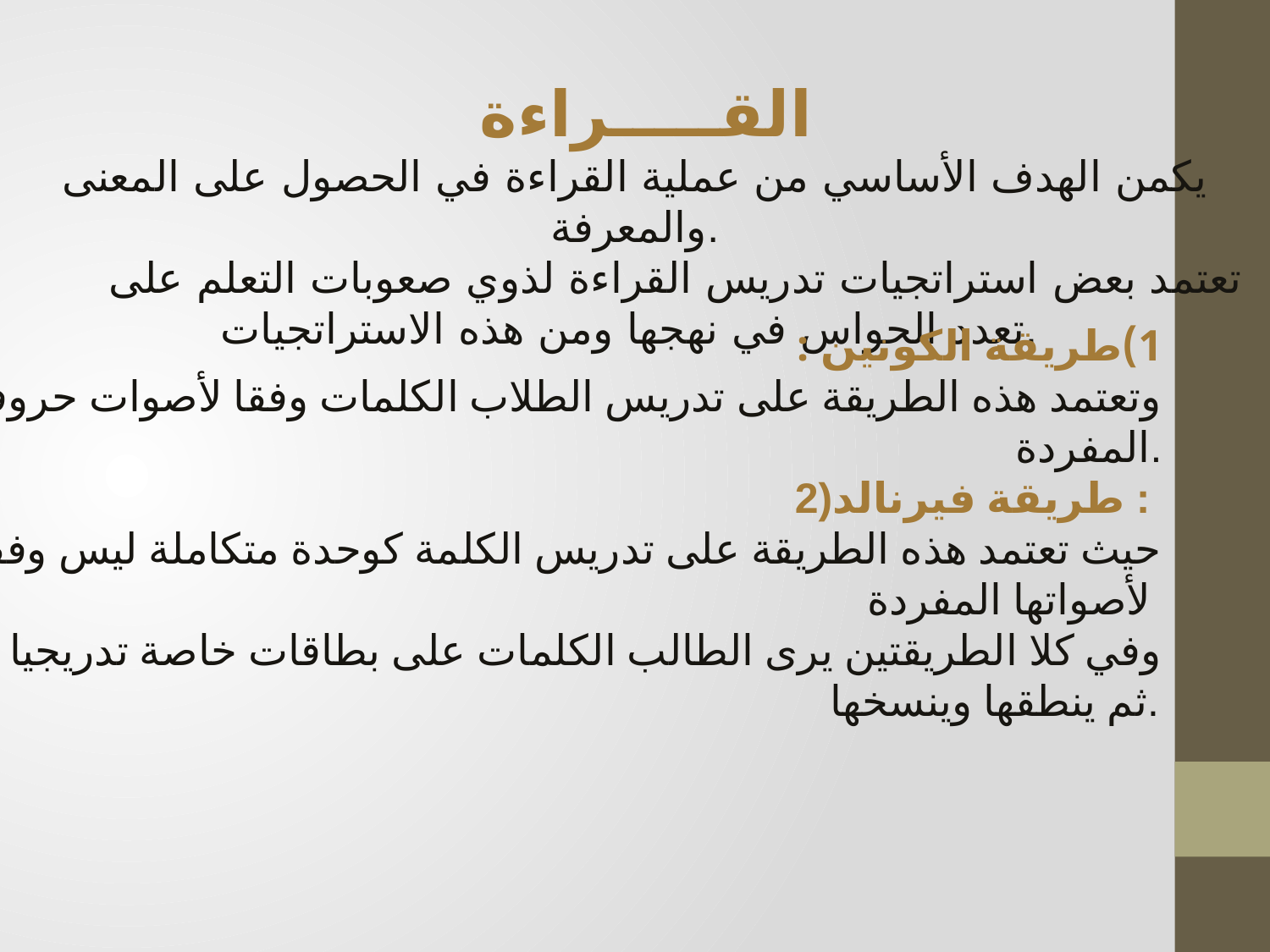

القـــــراءة
يكمن الهدف الأساسي من عملية القراءة في الحصول على المعنى والمعرفة.
      تعتمد بعض استراتجيات تدريس القراءة لذوي صعوبات التعلم على تعدد الحواس في نهجها ومن هذه الاستراتجيات.
1)طريقة الكونين :
وتعتمد هذه الطريقة على تدريس الطلاب الكلمات وفقا لأصوات حروفها المفردة.
2)طريقة فيرنالد :
حيث تعتمد هذه الطريقة على تدريس الكلمة كوحدة متكاملة ليس وفقا لأصواتها المفردة
وفي كلا الطريقتين يرى الطالب الكلمات على بطاقات خاصة تدريجيا ومن ثم ينطقها وينسخها.